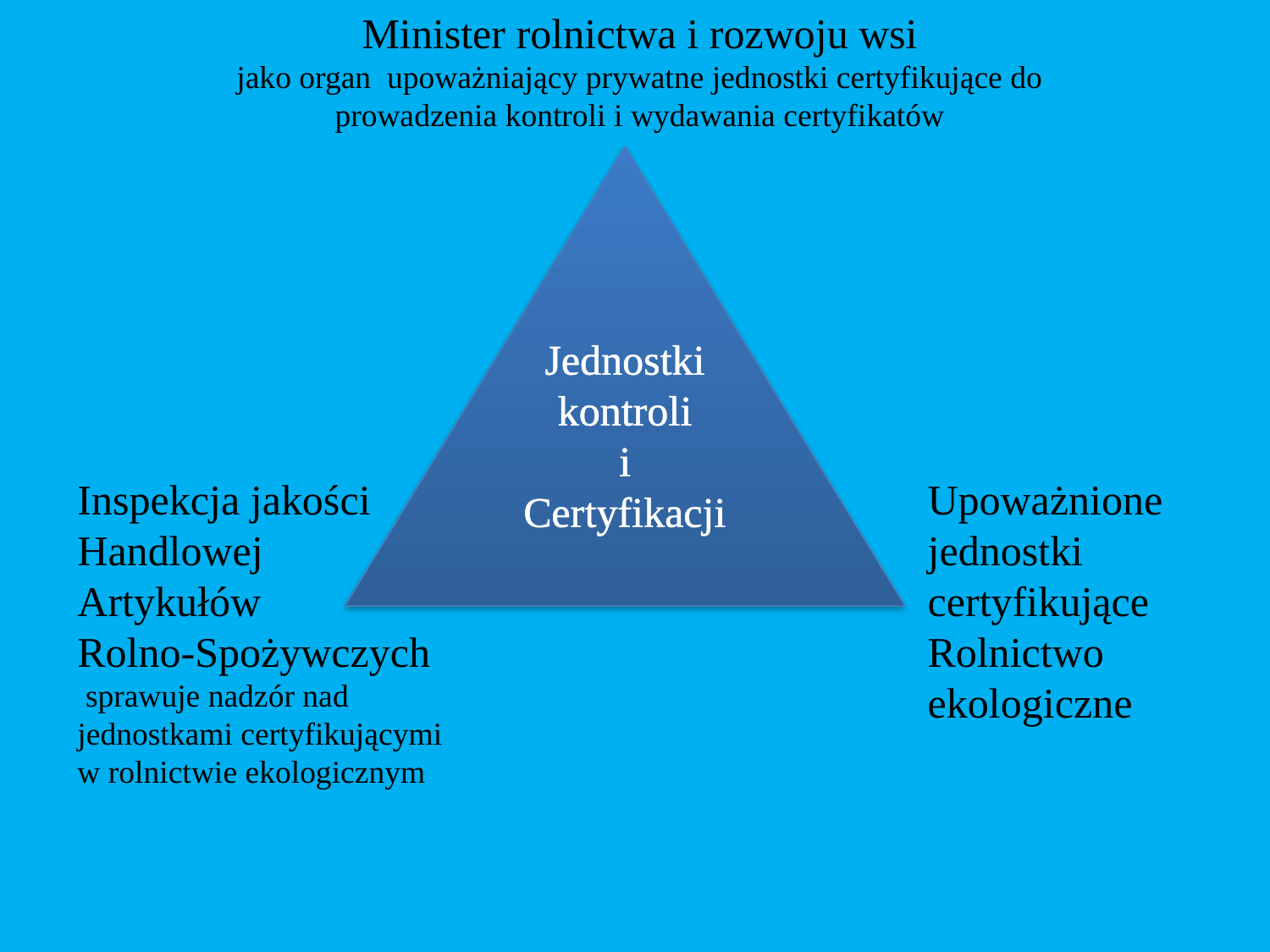

Minister rolnictwa i rozwoju wsi
jako organ  upoważniający prywatne jednostki certyfikujące do prowadzenia kontroli i wydawania certyfikatów
Jednostki kontroli
i
Certyfikacji

Inspekcja jakości Handlowej Artykułów
Rolno-Spożywczych
 sprawuje nadzór nad jednostkami certyfikującymi w rolnictwie ekologicznym
Upoważnione jednostki certyfikujące
Rolnictwo ekologiczne